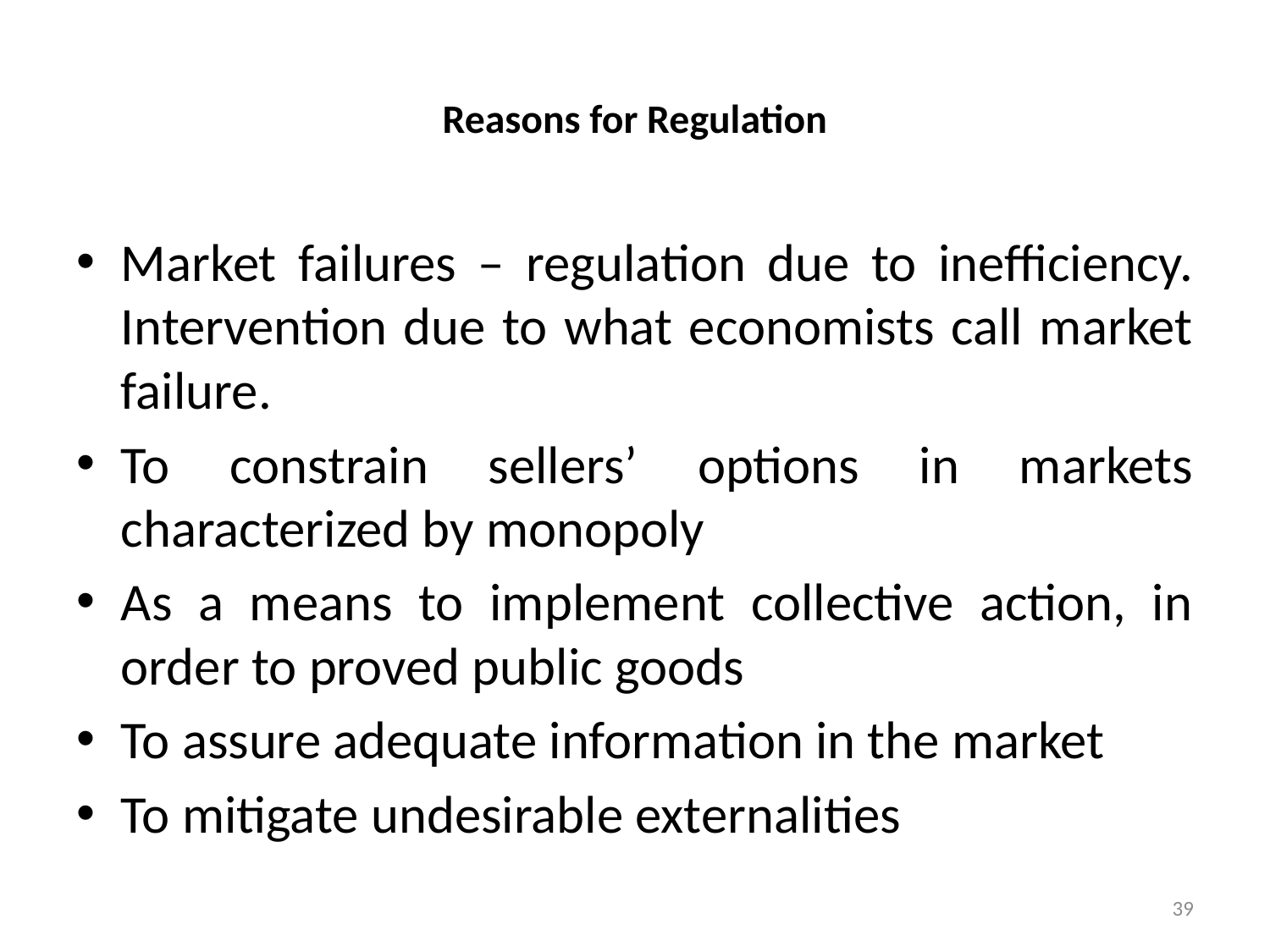

# Reasons for Regulation
Market failures – regulation due to inefficiency. Intervention due to what economists call market failure.
To constrain sellers’ options in markets characterized by monopoly
As a means to implement collective action, in order to proved public goods
To assure adequate information in the market
To mitigate undesirable externalities

39